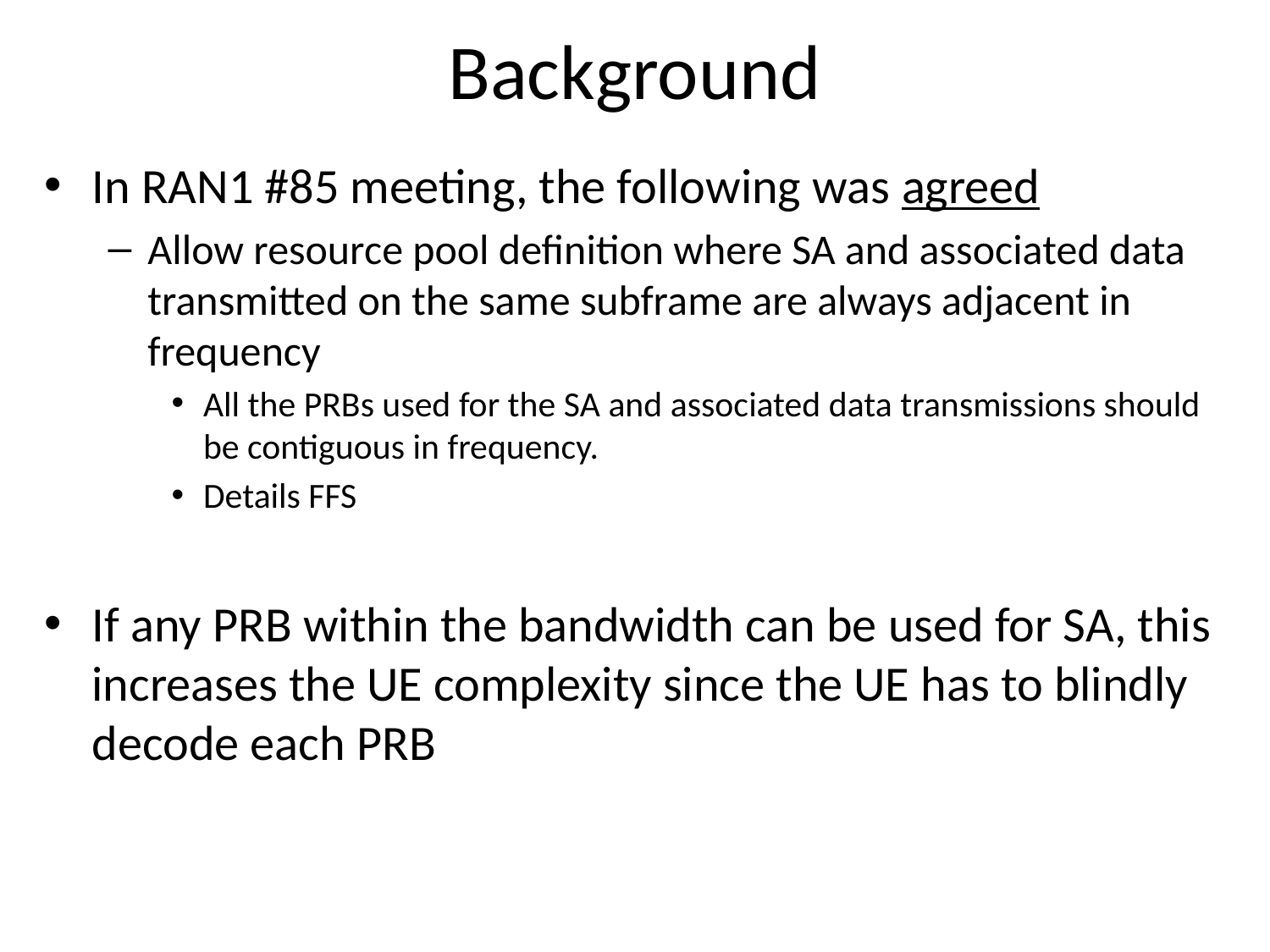

# Background
In RAN1 #85 meeting, the following was agreed
Allow resource pool definition where SA and associated data transmitted on the same subframe are always adjacent in frequency
All the PRBs used for the SA and associated data transmissions should be contiguous in frequency.
Details FFS

If any PRB within the bandwidth can be used for SA, this increases the UE complexity since the UE has to blindly decode each PRB